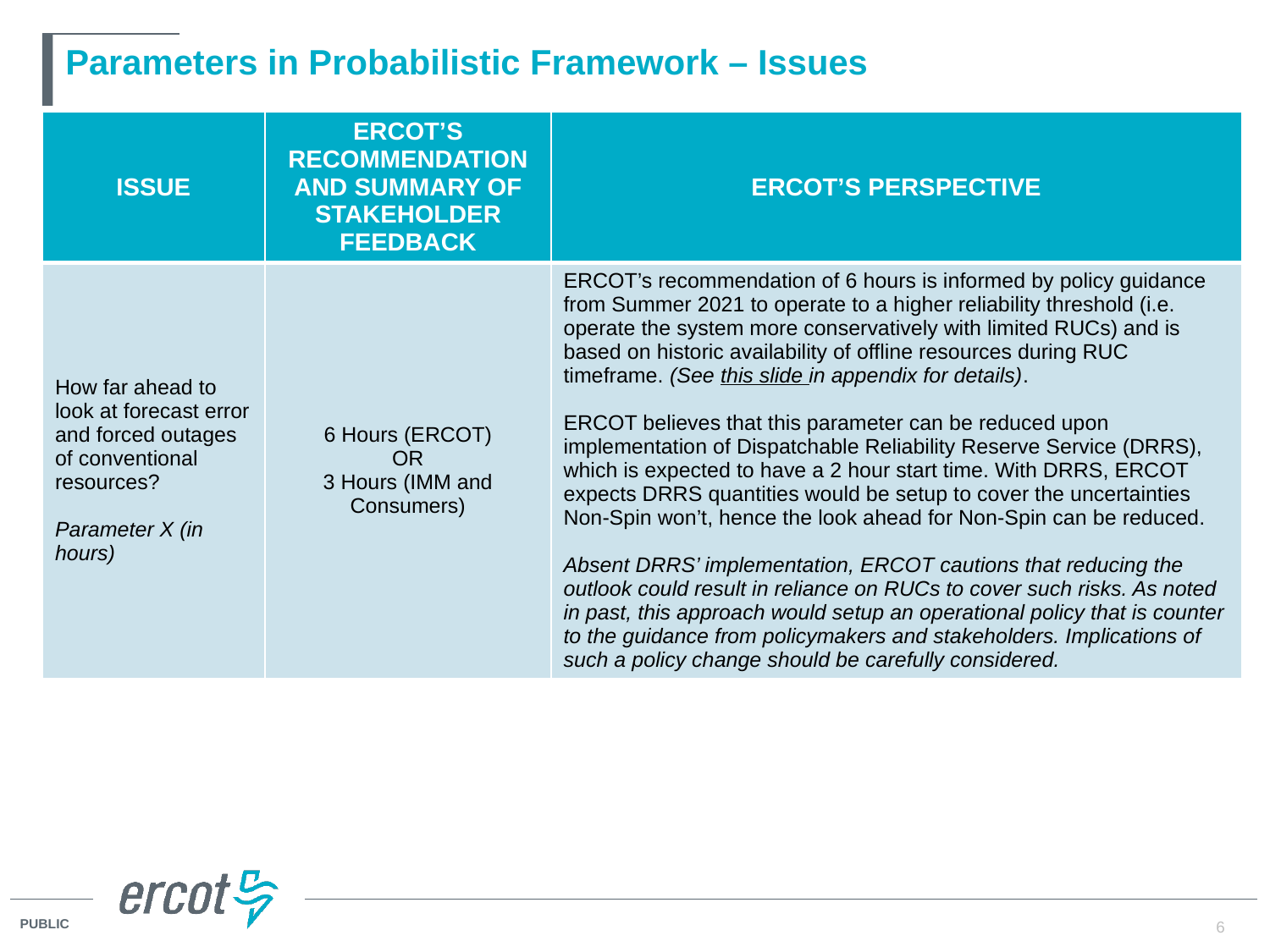

# Parameters in Probabilistic Framework – Issues
| Issue | ERCOT’s Recommendation and Summary of Stakeholder Feedback | ERCOT’s Perspective |
| --- | --- | --- |
| How far ahead to look at forecast error and forced outages of conventional resources? Parameter X (in hours) | 6 Hours (ERCOT) OR 3 Hours (IMM and Consumers) | ERCOT’s recommendation of 6 hours is informed by policy guidance from Summer 2021 to operate to a higher reliability threshold (i.e. operate the system more conservatively with limited RUCs) and is based on historic availability of offline resources during RUC timeframe. (See this slide in appendix for details). ERCOT believes that this parameter can be reduced upon implementation of Dispatchable Reliability Reserve Service (DRRS), which is expected to have a 2 hour start time. With DRRS, ERCOT expects DRRS quantities would be setup to cover the uncertainties Non-Spin won’t, hence the look ahead for Non-Spin can be reduced. Absent DRRS’ implementation, ERCOT cautions that reducing the outlook could result in reliance on RUCs to cover such risks. As noted in past, this approach would setup an operational policy that is counter to the guidance from policymakers and stakeholders. Implications of such a policy change should be carefully considered. |
6